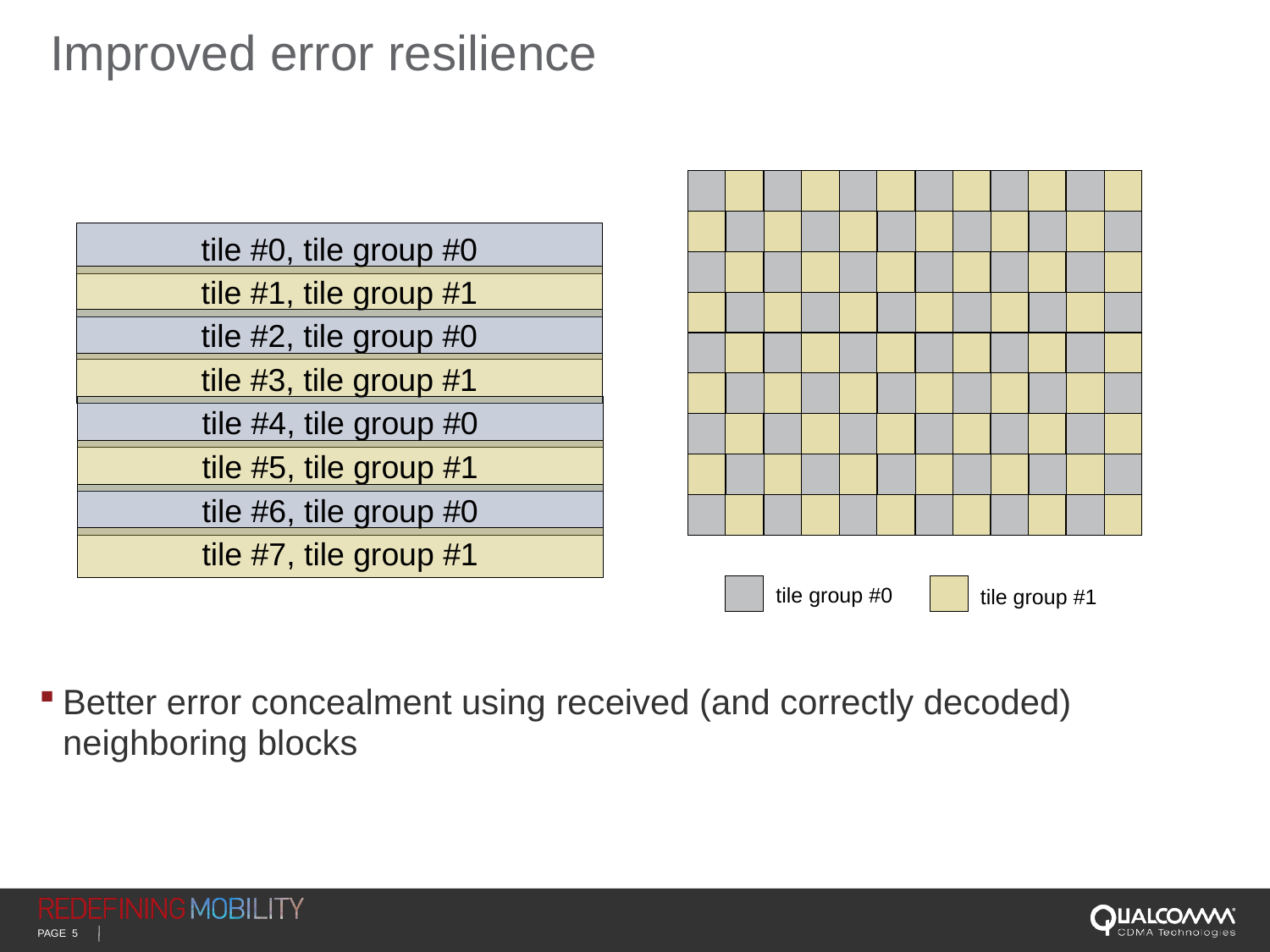

# Improved error resilience

tile group #0

tile group #1
tile #0, tile group #0
tile #1, tile group #1
tile #2, tile group #0
tile #3, tile group #1
tile #4, tile group #0
tile #5, tile group #1
tile #6, tile group #0
tile #7, tile group #1
Better error concealment using received (and correctly decoded) neighboring blocks